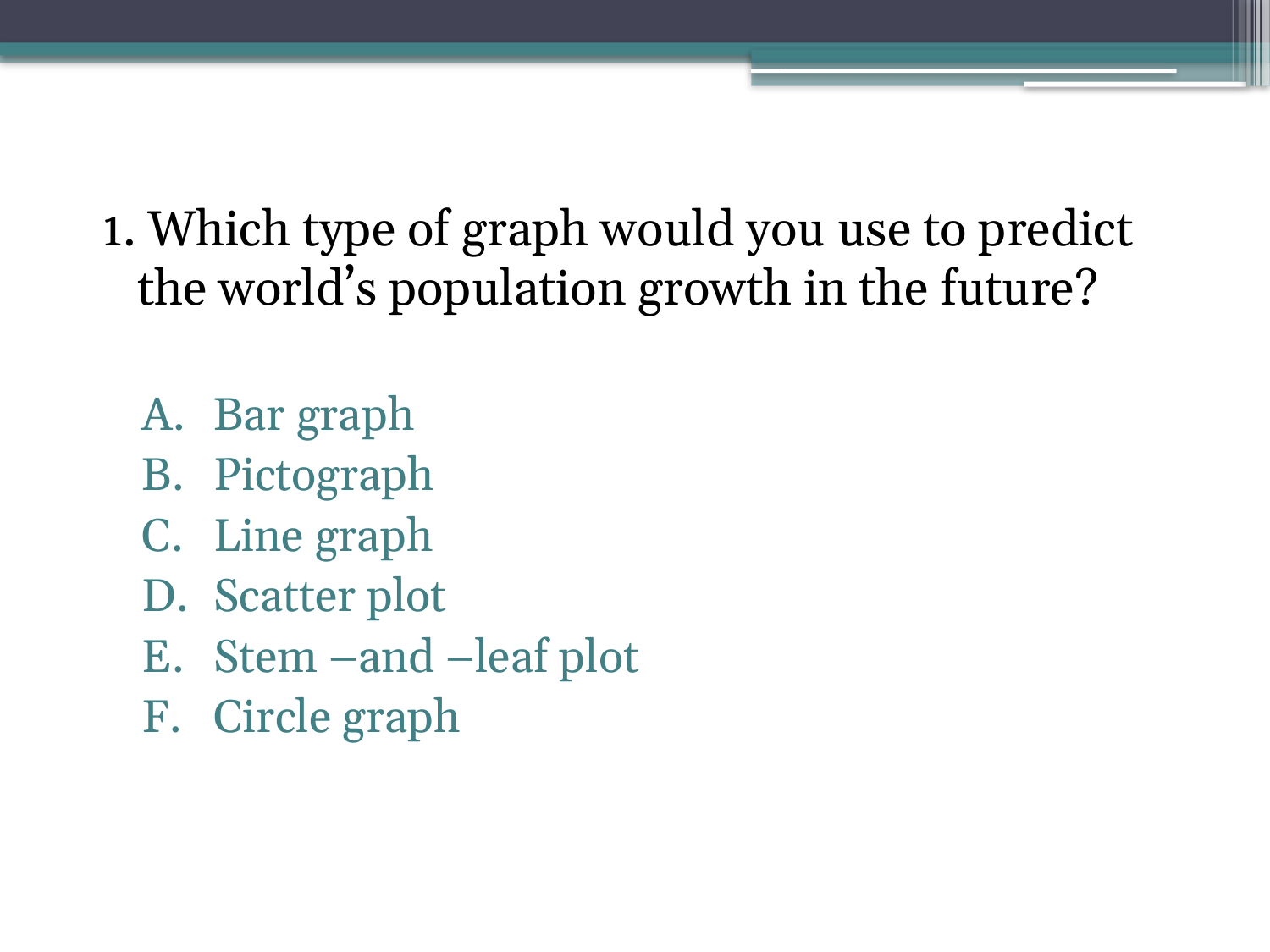

1. Which type of graph would you use to predict the world’s population growth in the future?

Bar graph
Pictograph
Line graph
Scatter plot
Stem –and –leaf plot
Circle graph